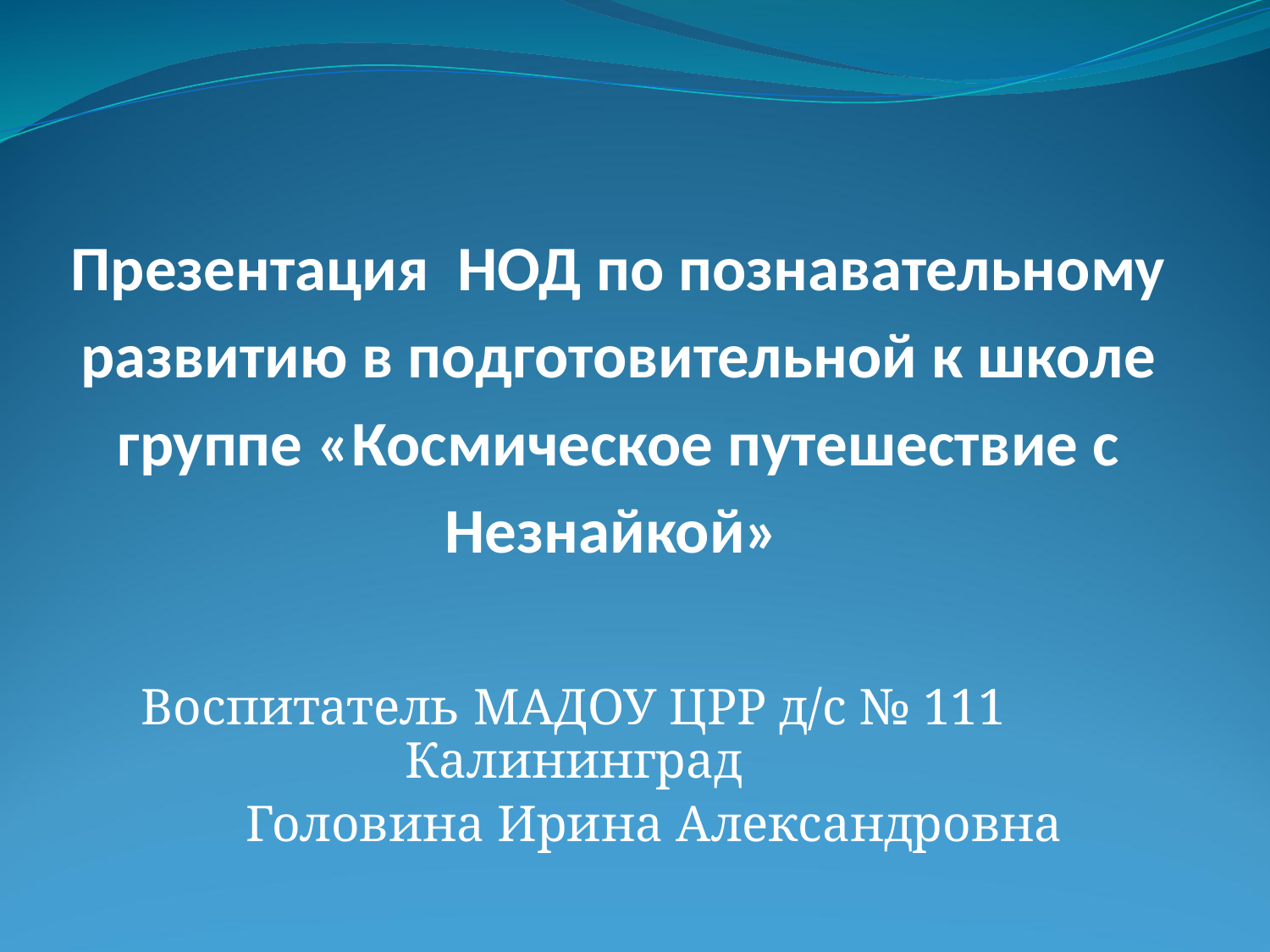

# Презентация  НОД по познавательному развитию в подготовительной к школе группе «Космическое путешествие с Незнайкой»
Воспитатель МАДОУ ЦРР д/с № 111 Калининград
Головина Ирина Александровна